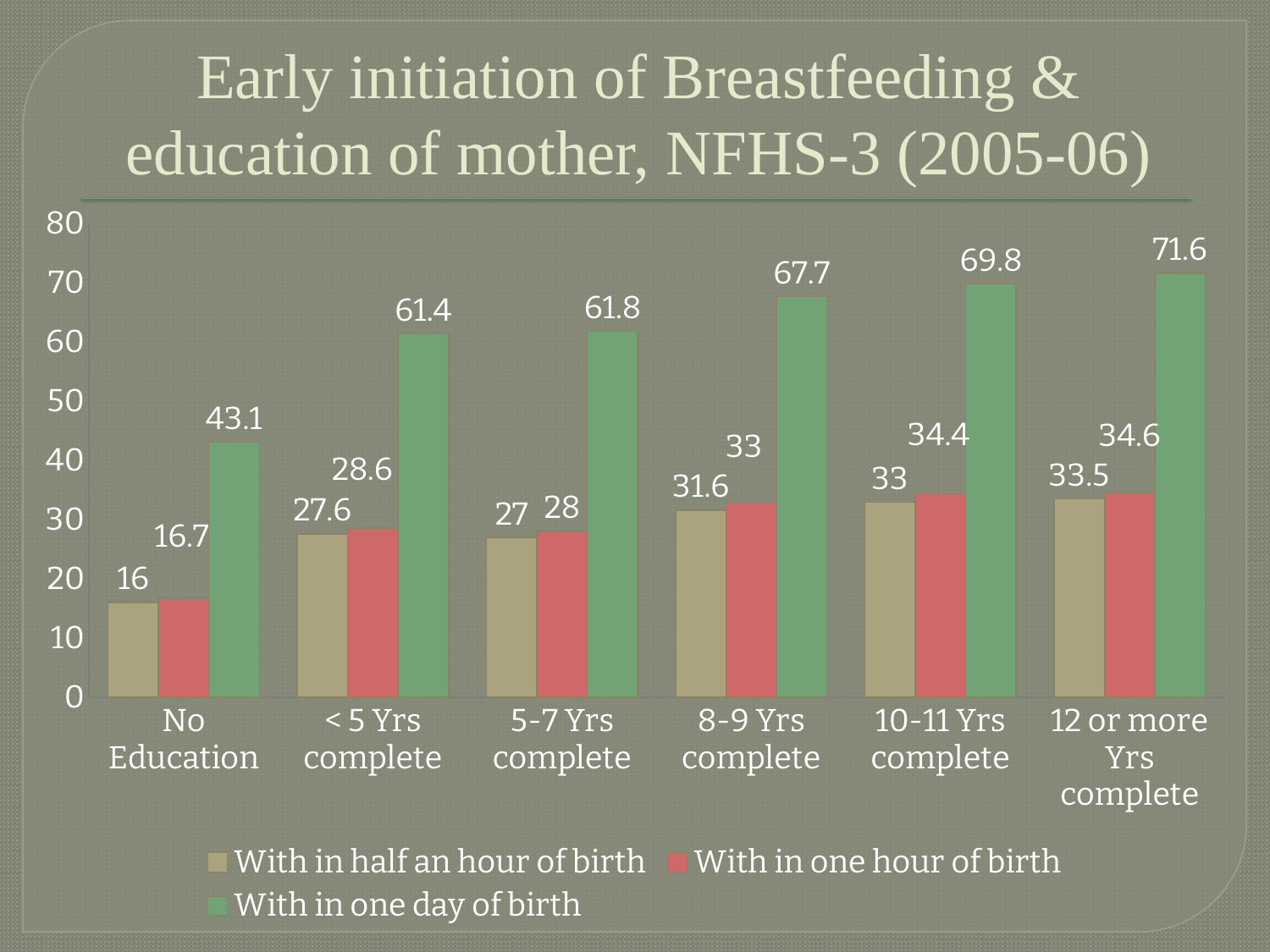

# Early initiation of Breastfeeding & education of mother, NFHS-3 (2005-06)

### Chart

| Category | With in half an hour of birth | With in one hour of birth | With in one day of birth |
|---|---|---|---|
| No Education | 16.0 | 16.7 | 43.1 |
| < 5 Yrs complete | 27.6 | 28.6 | 61.4 |
| 5-7 Yrs complete | 27.0 | 28.0 | 61.8 |
| 8-9 Yrs complete | 31.6 | 33.0 | 67.7 |
| 10-11 Yrs complete | 33.0 | 34.4 | 69.8 |
| 12 or more Yrs complete | 33.5 | 34.6 | 71.6 |